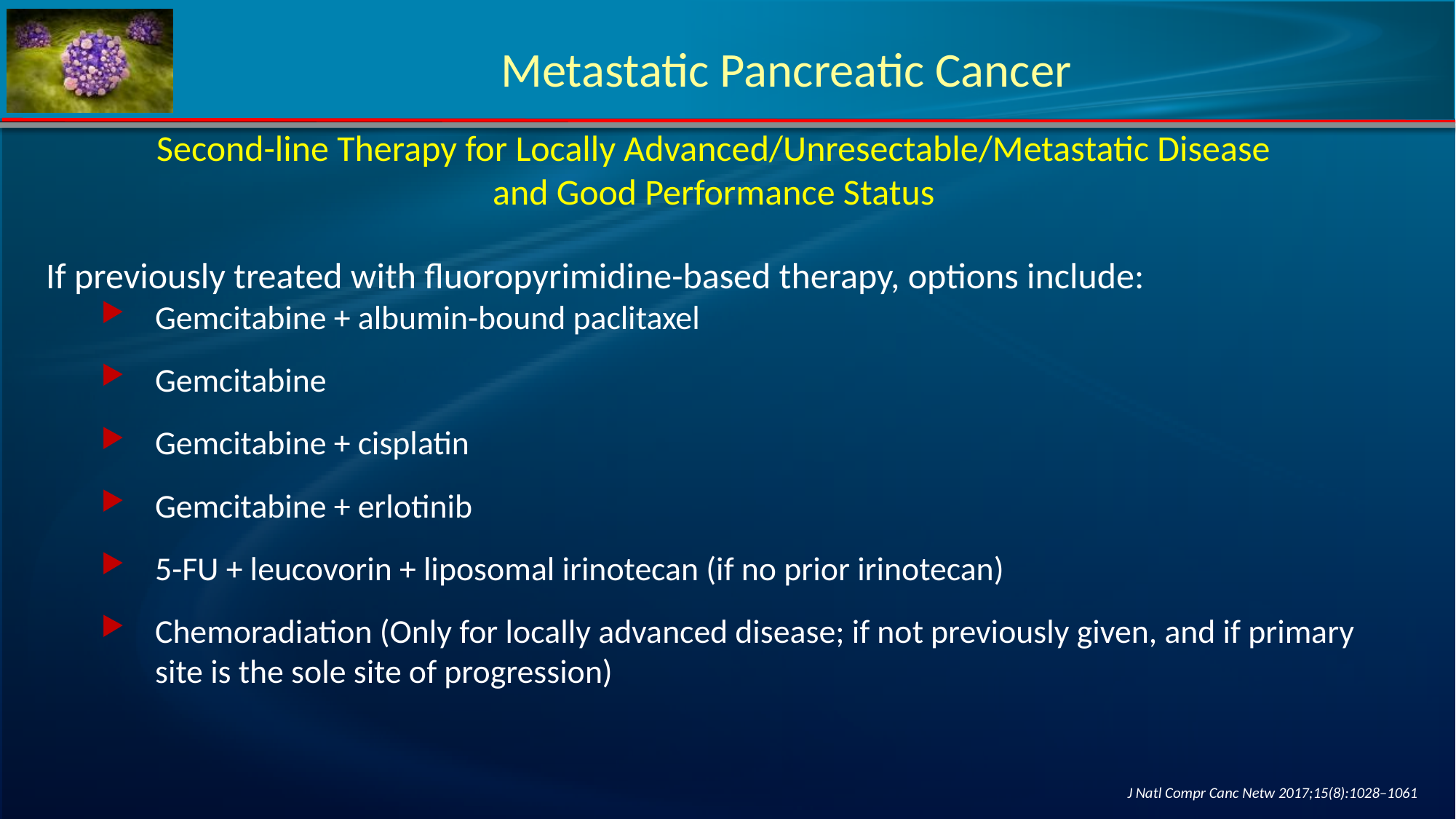

# Metastatic Pancreatic Cancer
Second-line Therapy for Locally Advanced/Unresectable/Metastatic Disease
and Good Performance Status

If previously treated with fluoropyrimidine-based therapy, options include:
Gemcitabine + albumin-bound paclitaxel
Gemcitabine
Gemcitabine + cisplatin
Gemcitabine + erlotinib
5-FU + leucovorin + liposomal irinotecan (if no prior irinotecan)
Chemoradiation (Only for locally advanced disease; if not previously given, and if primary site is the sole site of progression)

 J Natl Compr Canc Netw 2017;15(8):1028–1061